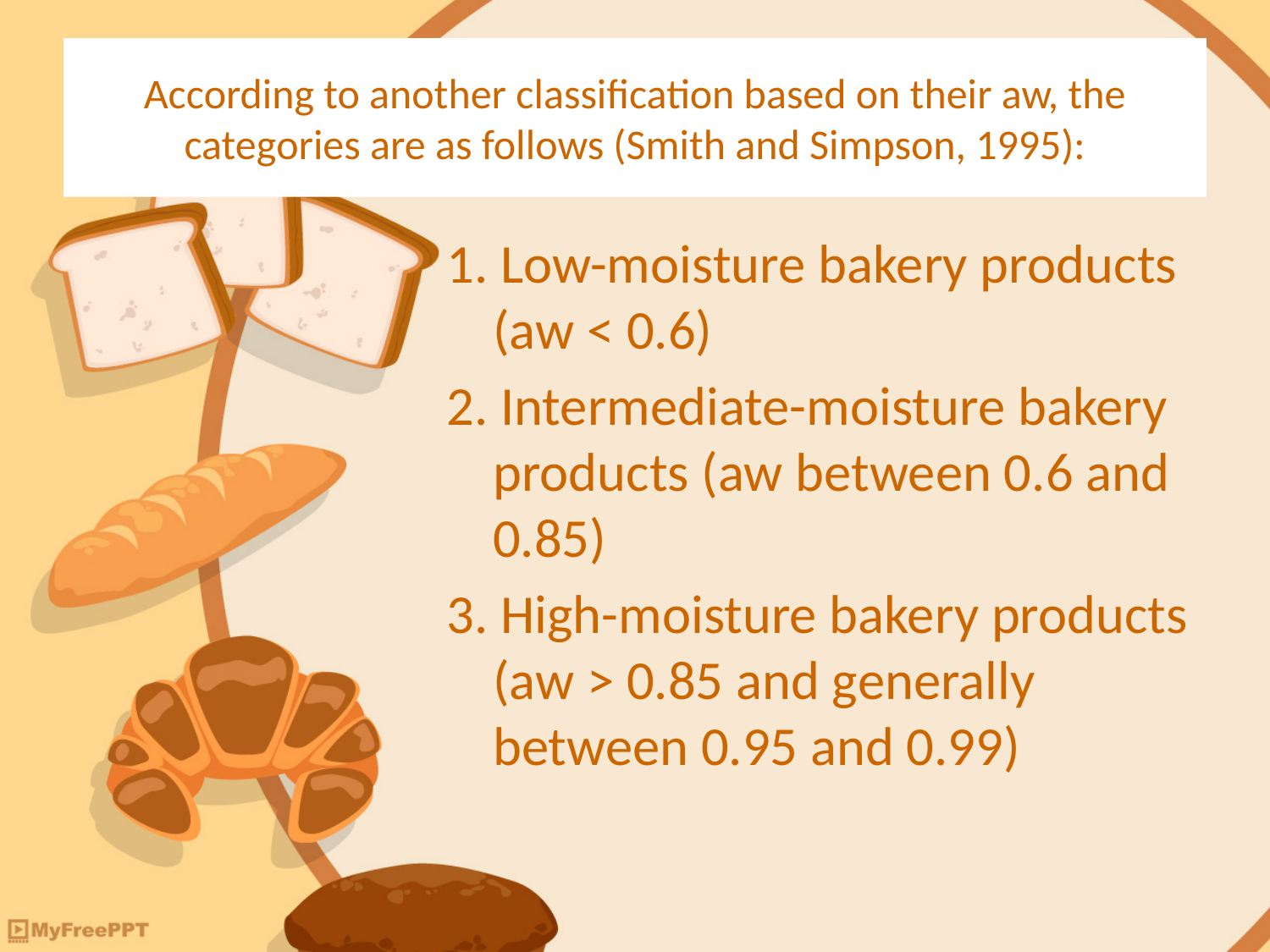

# According to another classification based on their aw, the categories are as follows (Smith and Simpson, 1995):
1. Low-moisture bakery products (aw < 0.6)
2. Intermediate-moisture bakery products (aw between 0.6 and 0.85)
3. High-moisture bakery products (aw > 0.85 and generally between 0.95 and 0.99)